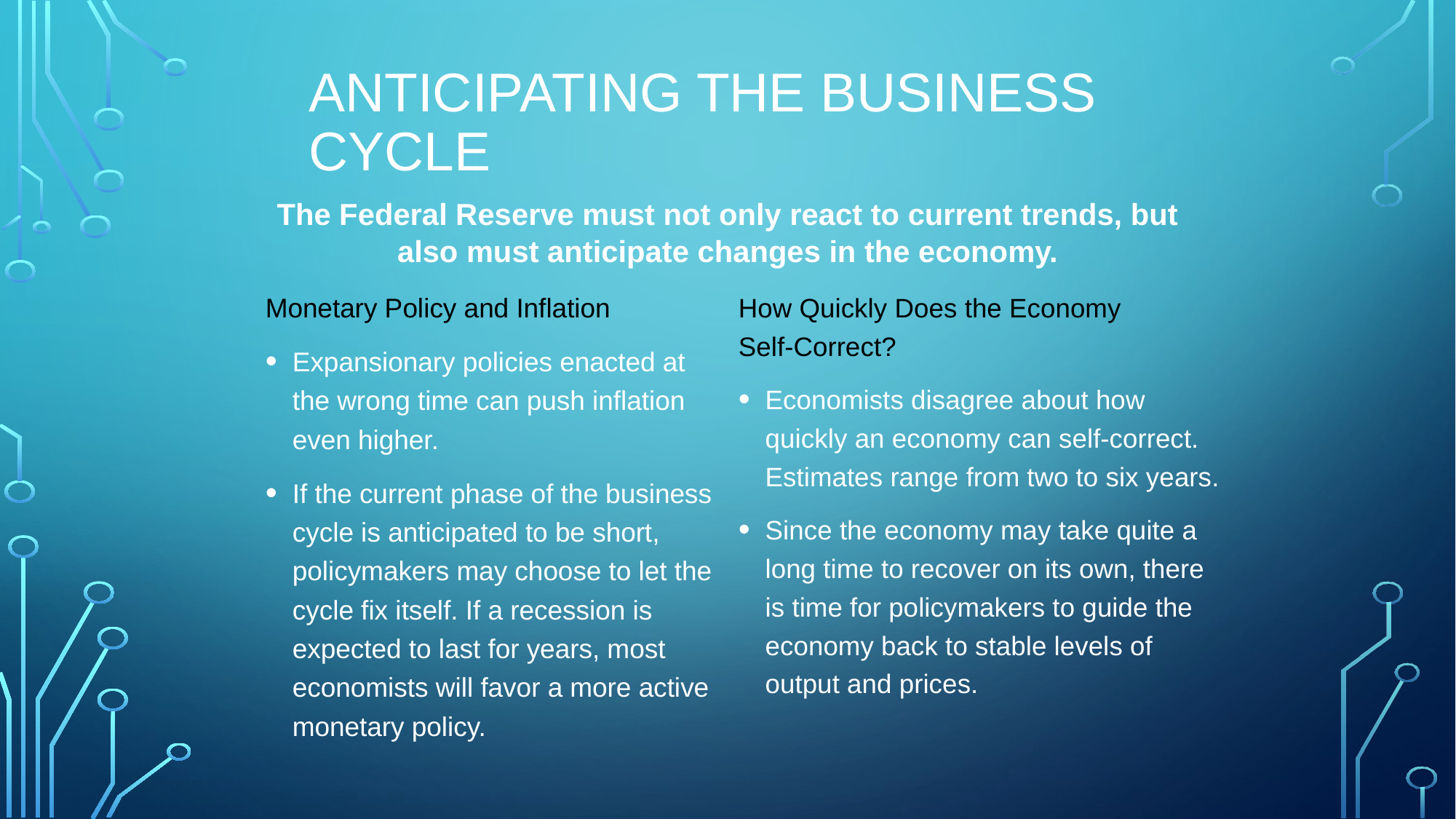

# Anticipating the Business Cycle
The Federal Reserve must not only react to current trends, but also must anticipate changes in the economy.
Monetary Policy and Inflation
Expansionary policies enacted at the wrong time can push inflation even higher.
If the current phase of the business cycle is anticipated to be short, policymakers may choose to let the cycle fix itself. If a recession is expected to last for years, most economists will favor a more active monetary policy.
How Quickly Does the Economy
Self-Correct?
Economists disagree about how quickly an economy can self-correct.  Estimates range from two to six years.
Since the economy may take quite a long time to recover on its own, there is time for policymakers to guide the economy back to stable levels of output and prices.